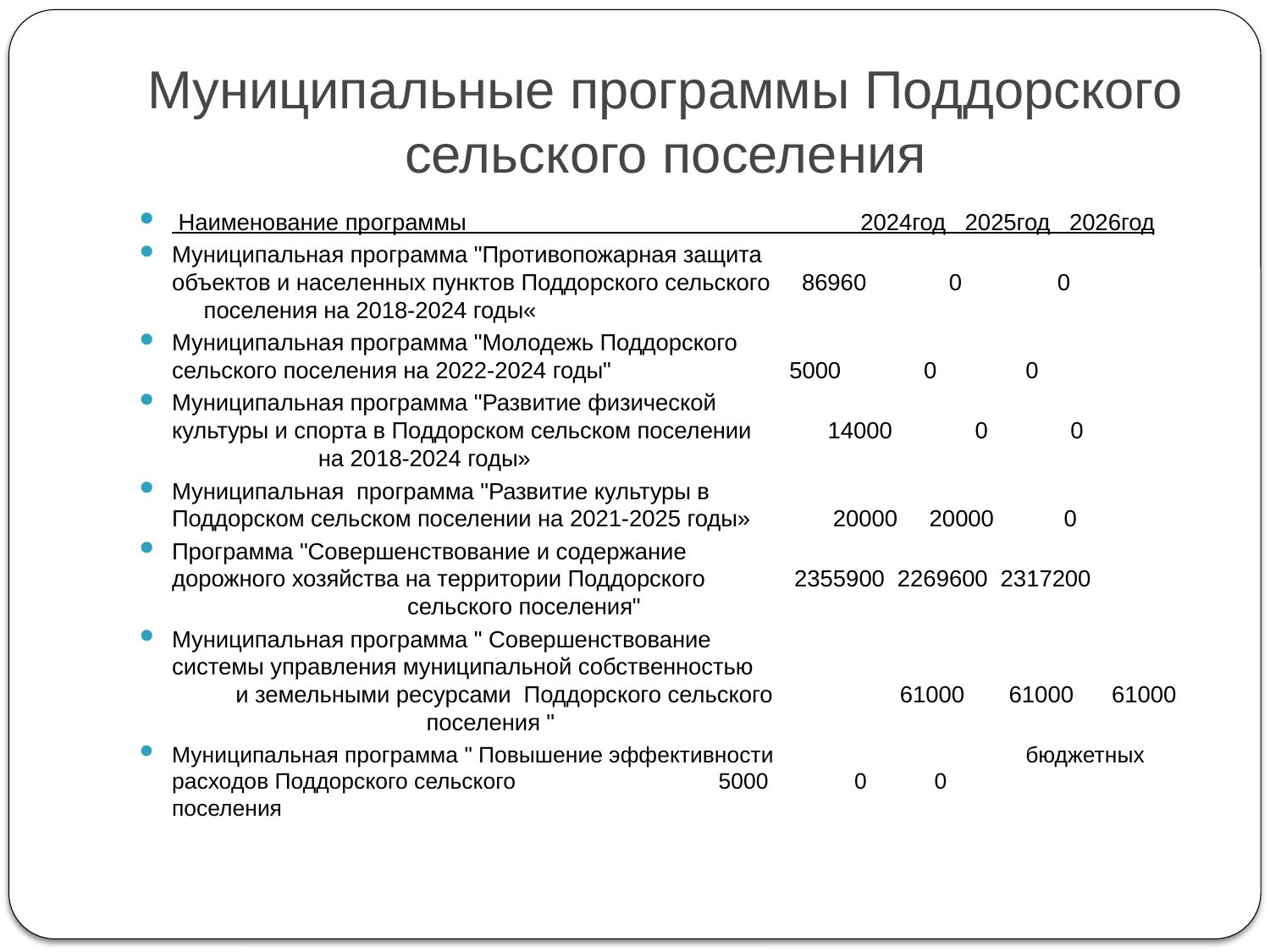

# Муниципальные программы Поддорского сельского поселения
 Наименование программы                                                              2024год   2025год   2026год
Муниципальная программа "Противопожарная защита                                                                объектов и населенных пунктов Поддорского сельского     86960             0               0                         поселения на 2018-2024 годы«
Муниципальная программа "Молодежь Поддорского                                                                  сельского поселения на 2022-2024 годы"	                      5000             0              0
Муниципальная программа "Развитие физической                                                                    культуры и спорта в Поддорском сельском поселении            14000             0             0                                         на 2018-2024 годы»
Муниципальная  программа "Развитие культуры в                                                         Поддорском сельском поселении на 2021-2025 годы»             20000     20000           0
Программа "Совершенствование и содержание                                                                           дорожного хозяйства на территории Поддорского              2355900  2269600  2317200                                                      сельского поселения"
Муниципальная программа " Совершенствование                                                                        системы управления муниципальной собственностью                                                                                и земельными ресурсами  Поддорского сельского                    61000       61000      61000                                           поселения "
Муниципальная программа " Повышение эффективности                                         бюджетных расходов Поддорского сельского                                 5000              0           0                                      поселения